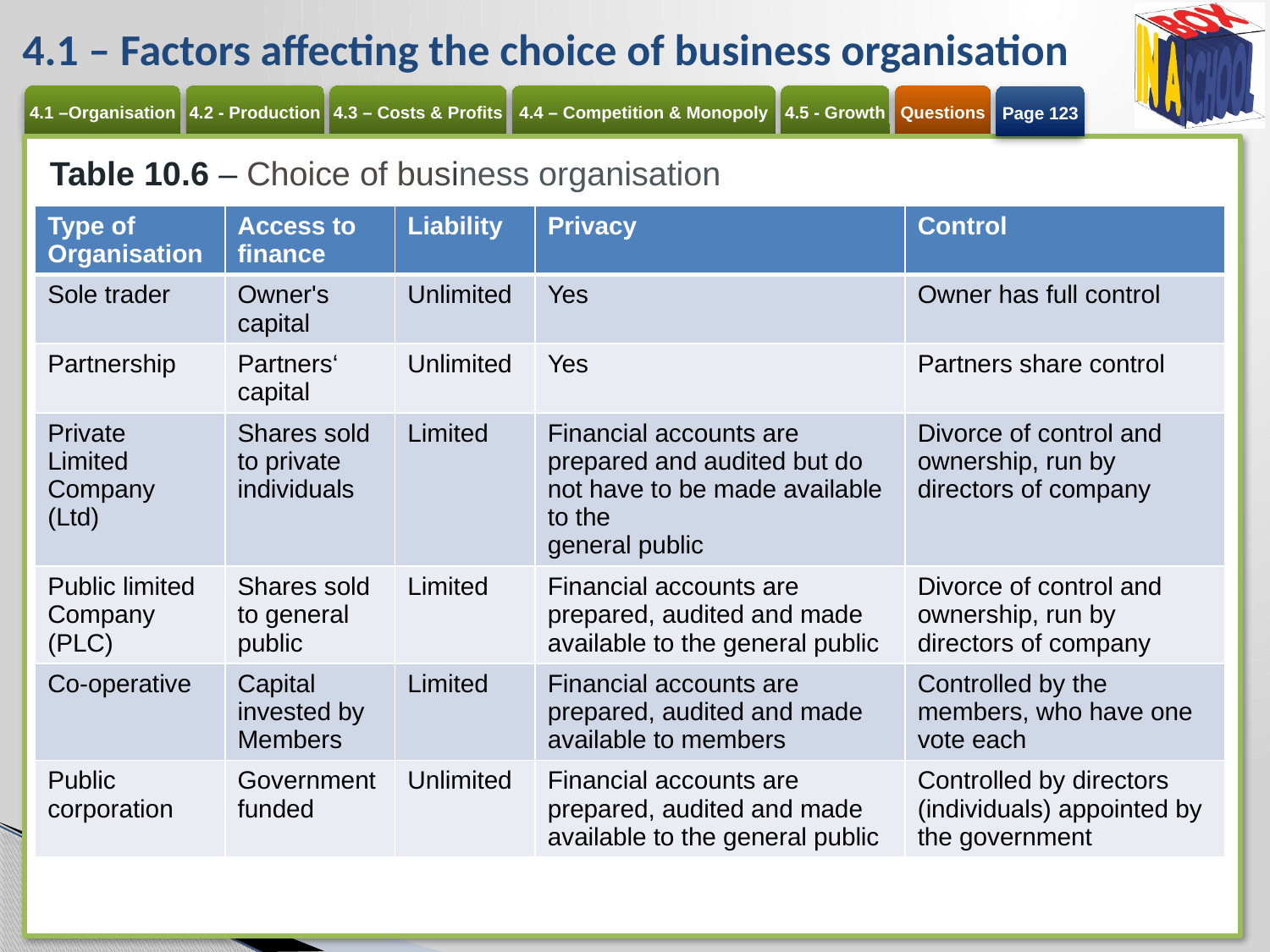

# 4.1 – Factors affecting the choice of business organisation
Page 123
Table 10.6 – Choice of business organisation
| Type of Organisation | Access to finance | Liability | Privacy | Control |
| --- | --- | --- | --- | --- |
| Sole trader | Owner's capital | Unlimited | Yes | Owner has full control |
| Partnership | Partners‘ capital | Unlimited | Yes | Partners share control |
| Private Limited Company (Ltd) | Shares sold to private individuals | Limited | Financial accounts are prepared and audited but do not have to be made available to the general public | Divorce of control and ownership, run by directors of company |
| Public limited Company (PLC) | Shares sold to general public | Limited | Financial accounts are prepared, audited and made available to the general public | Divorce of control and ownership, run by directors of company |
| Co-operative | Capital invested by Members | Limited | Financial accounts are prepared, audited and made available to members | Controlled by the members, who have one vote each |
| Public corporation | Government funded | Unlimited | Financial accounts are prepared, audited and made available to the general public | Controlled by directors (individuals) appointed by the government |